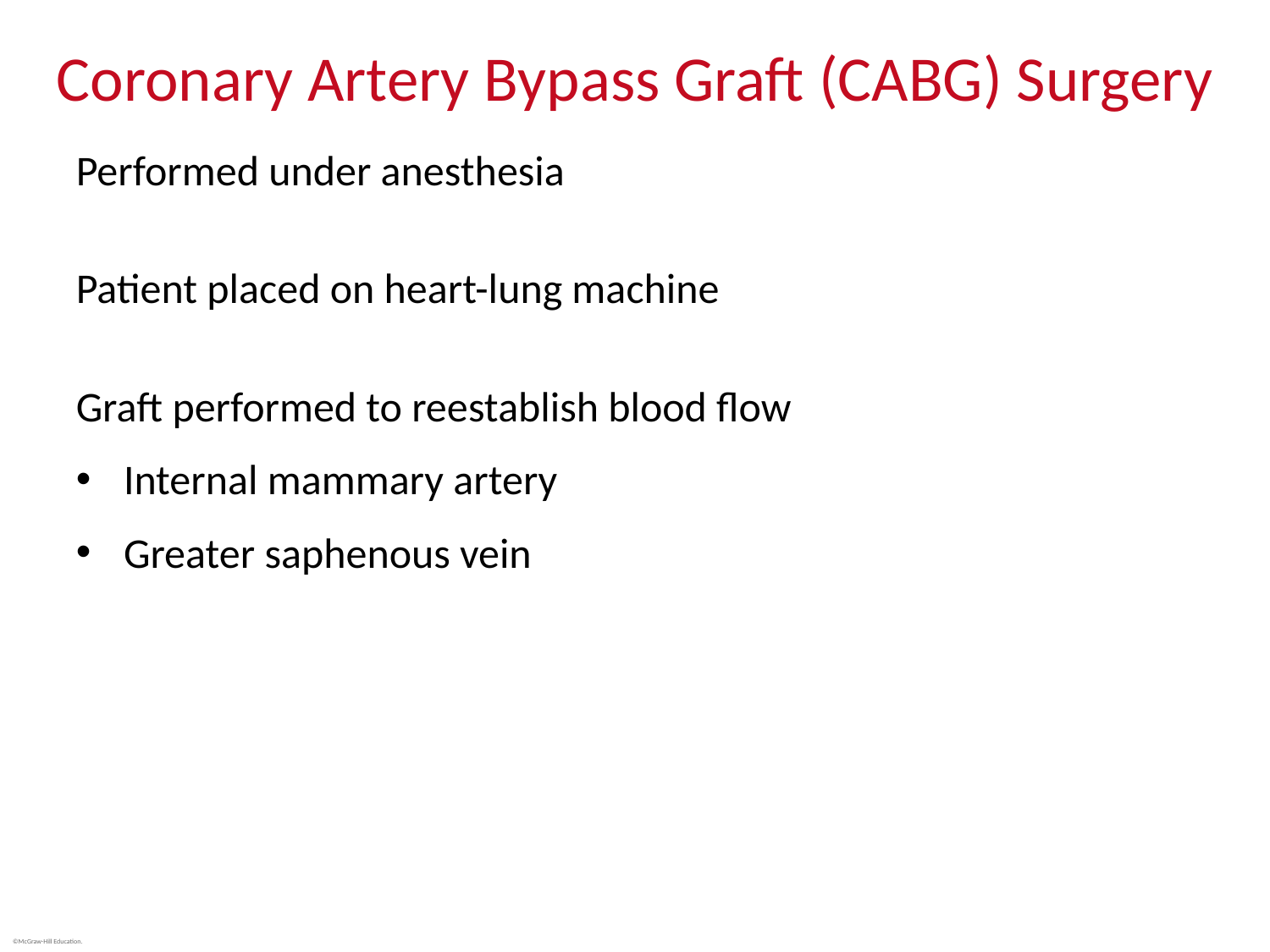

# Coronary Artery Bypass Graft (CABG) Surgery
Performed under anesthesia
Patient placed on heart-lung machine
Graft performed to reestablish blood flow
Internal mammary artery
Greater saphenous vein